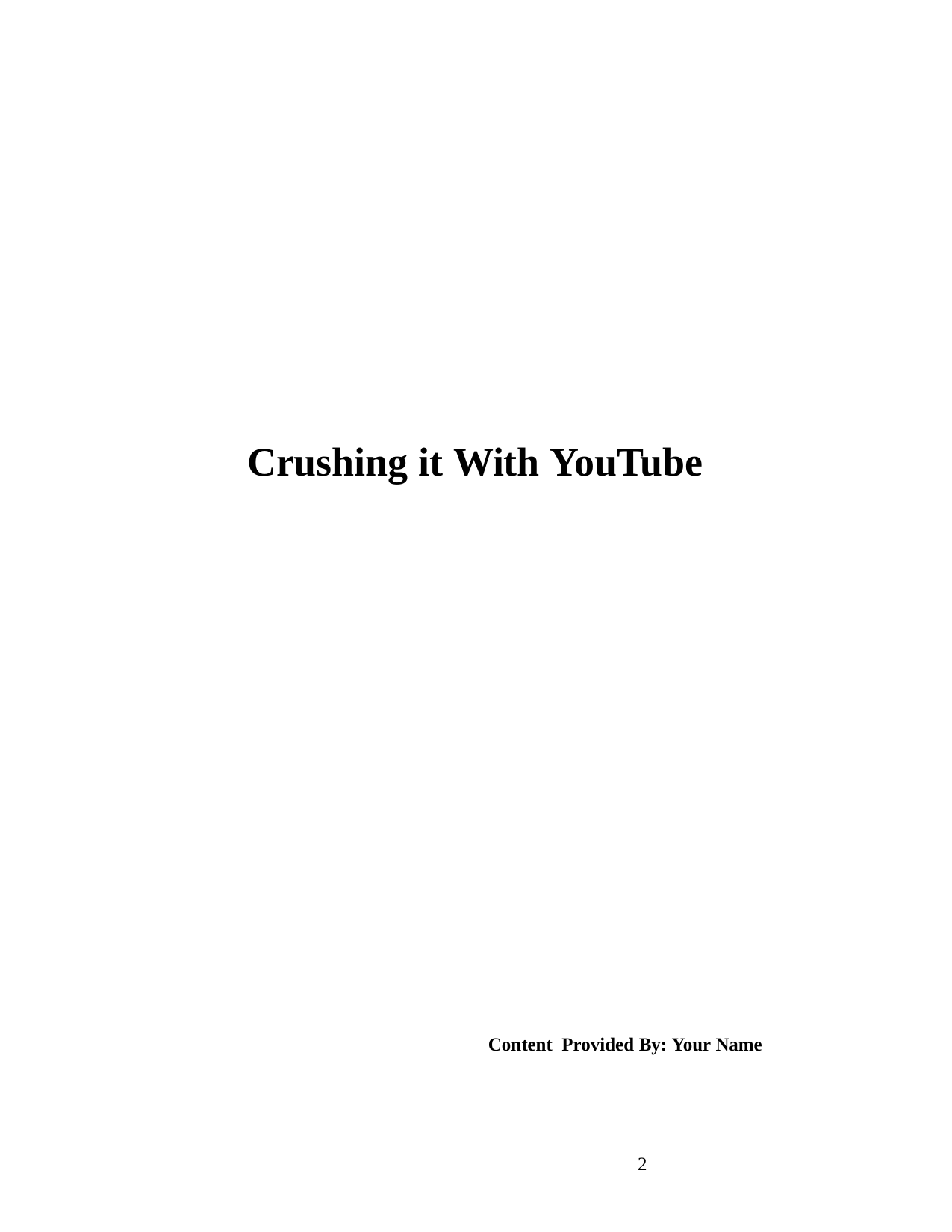

Crushing it With YouTube
Content  Provided By: Your Name
2